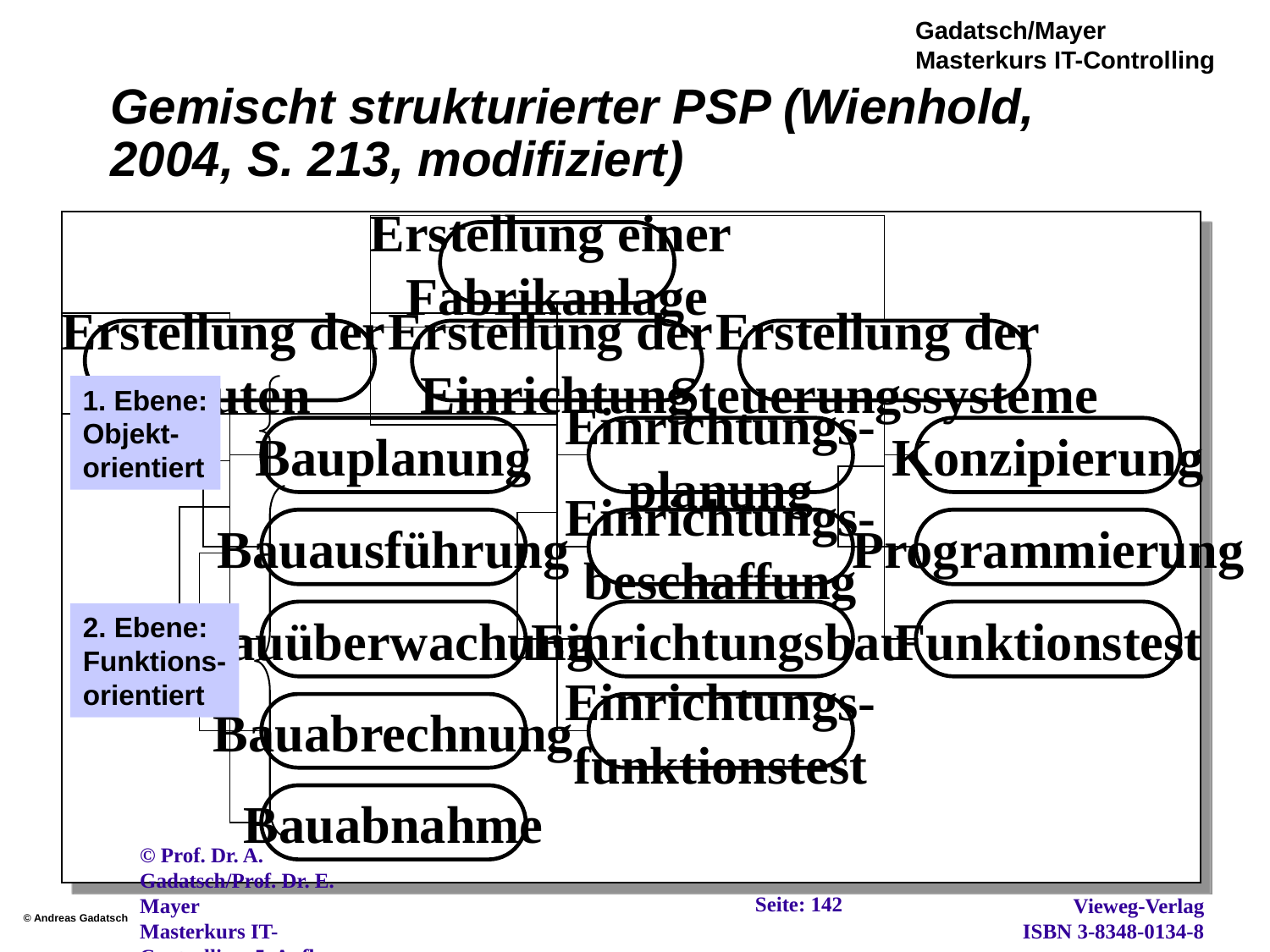

# Gemischt strukturierter PSP (Wienhold, 2004, S. 213, modifiziert)
Erstellung einer
Fabrikanlage
Erstellung der
Bauten
Erstellung der
Einrichtung
Erstellung der
Steuerungssysteme
Bauplanung
Einrichtungs-
planung
Konzipierung
Bauausführung
Einrichtungs-
beschaffung
Programmierung
Bauüberwachung
Einrichtungsbau
Funktionstest
Bauabrechnung
Einrichtungs-
funktionstest
Bauabnahme
1. Ebene:
Objekt-
orientiert

2. Ebene:
Funktions-
orientiert

Seite: 142

© Prof. Dr. A. Gadatsch/Prof. Dr. E. Mayer
Masterkurs IT-Controlling, 5. Aufl., Wiesbaden, 2012